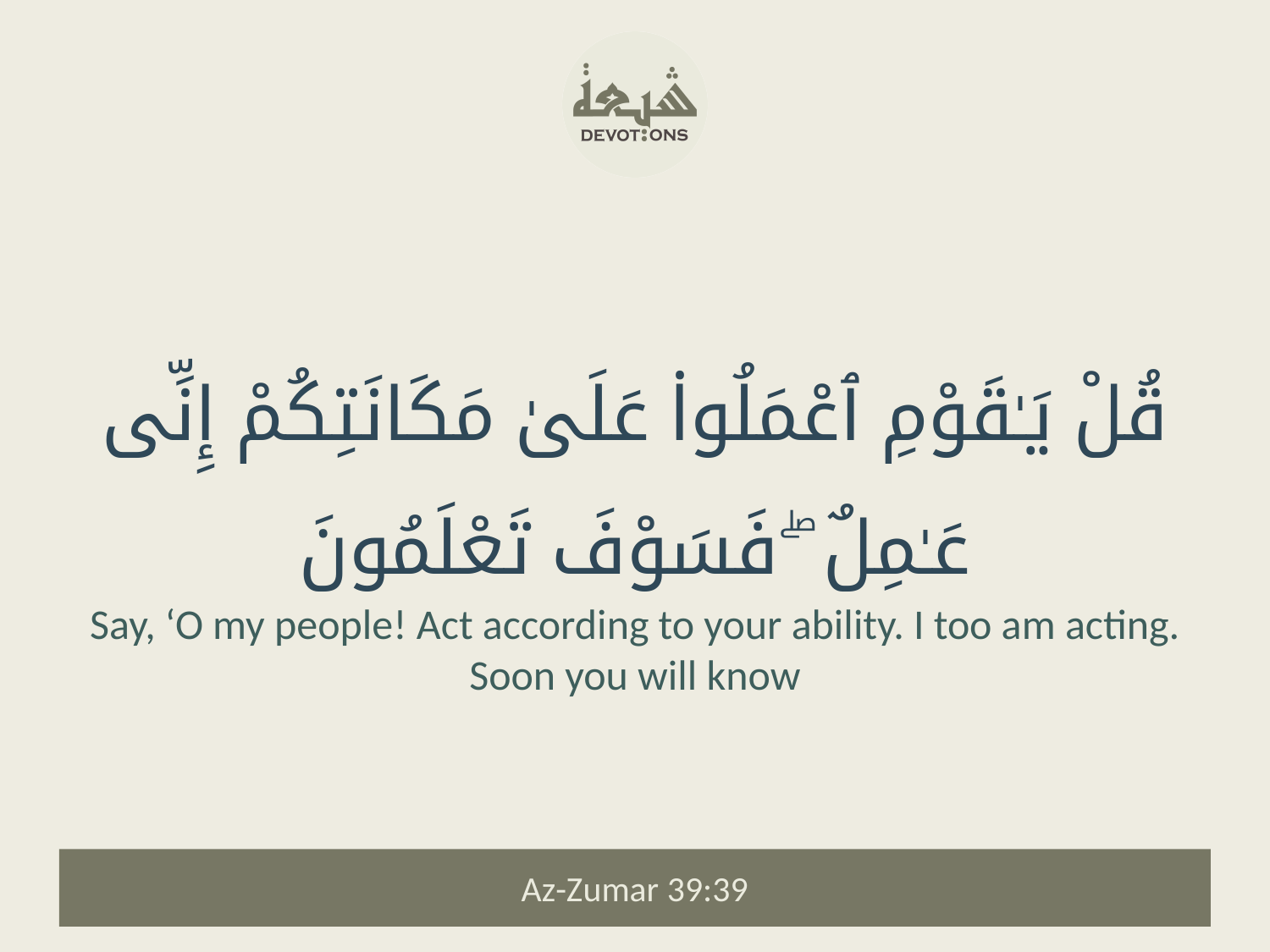

قُلْ يَـٰقَوْمِ ٱعْمَلُوا۟ عَلَىٰ مَكَانَتِكُمْ إِنِّى عَـٰمِلٌ ۖ فَسَوْفَ تَعْلَمُونَ
Say, ‘O my people! Act according to your ability. I too am acting. Soon you will know
Az-Zumar 39:39